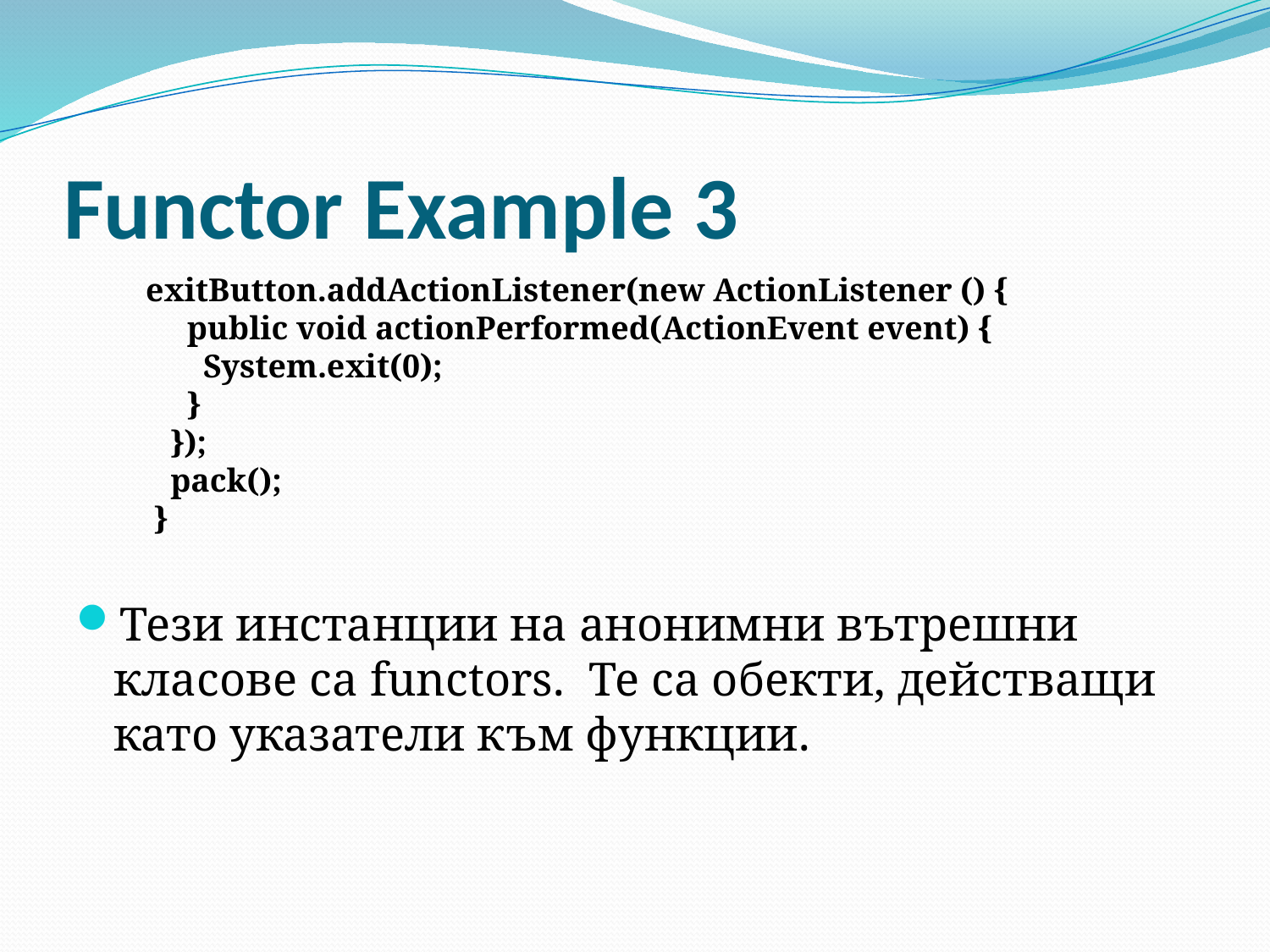

# Functor Example 3
 exitButton.addActionListener(new ActionListener () {
      public void actionPerformed(ActionEvent event) {
        System.exit(0);
      }
    });
    pack();
  }

Тези инстанции на анонимни вътрешни класове са functors.  Те са обекти, действащи като указатели към функции.